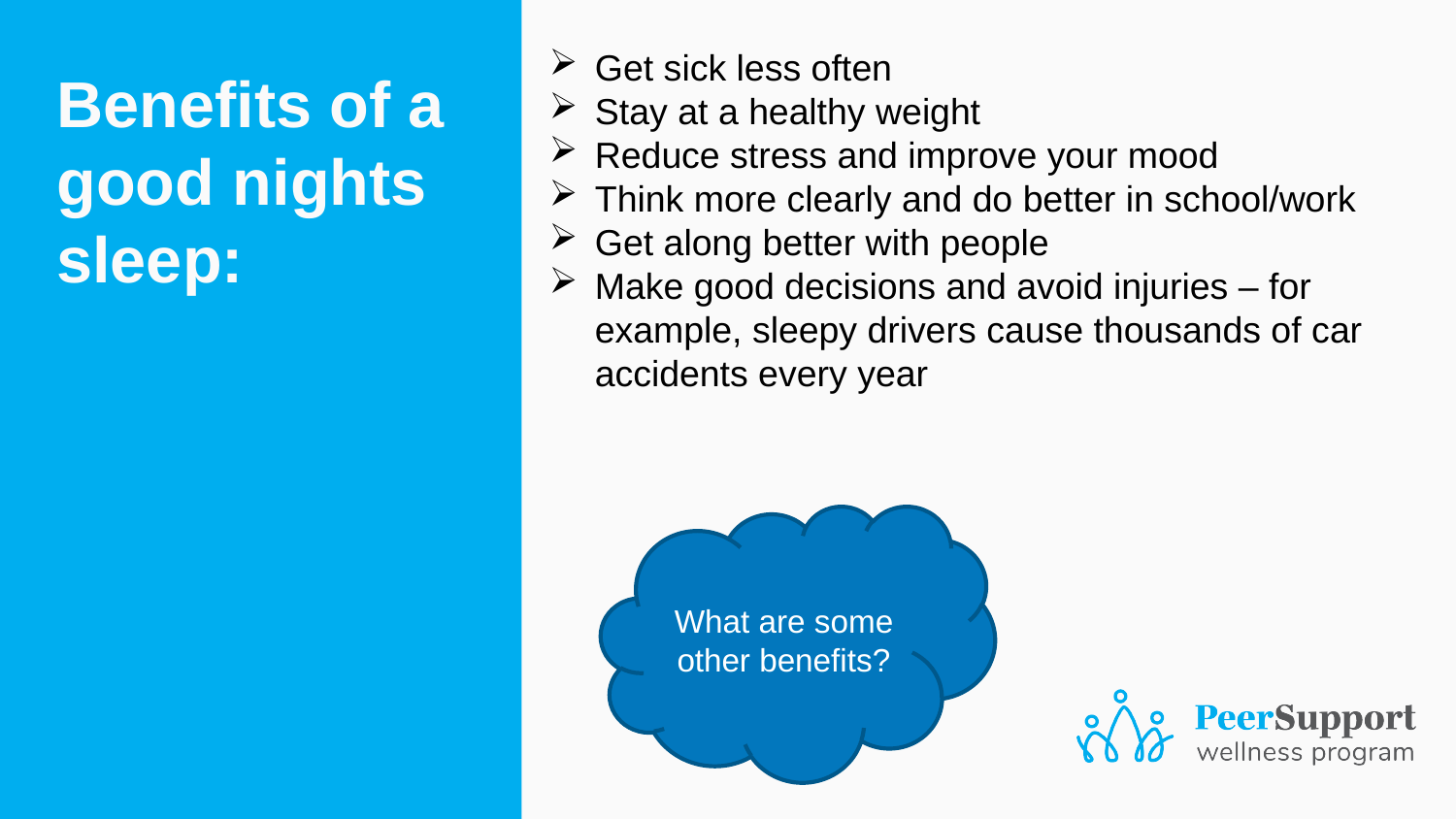

Get sick less often
Stay at a healthy weight
Reduce stress and improve your mood
Think more clearly and do better in school/work
Get along better with people
Make good decisions and avoid injuries – for example, sleepy drivers cause thousands of car accidents every year

# Benefits of a good nights sleep:

What are some other benefits?